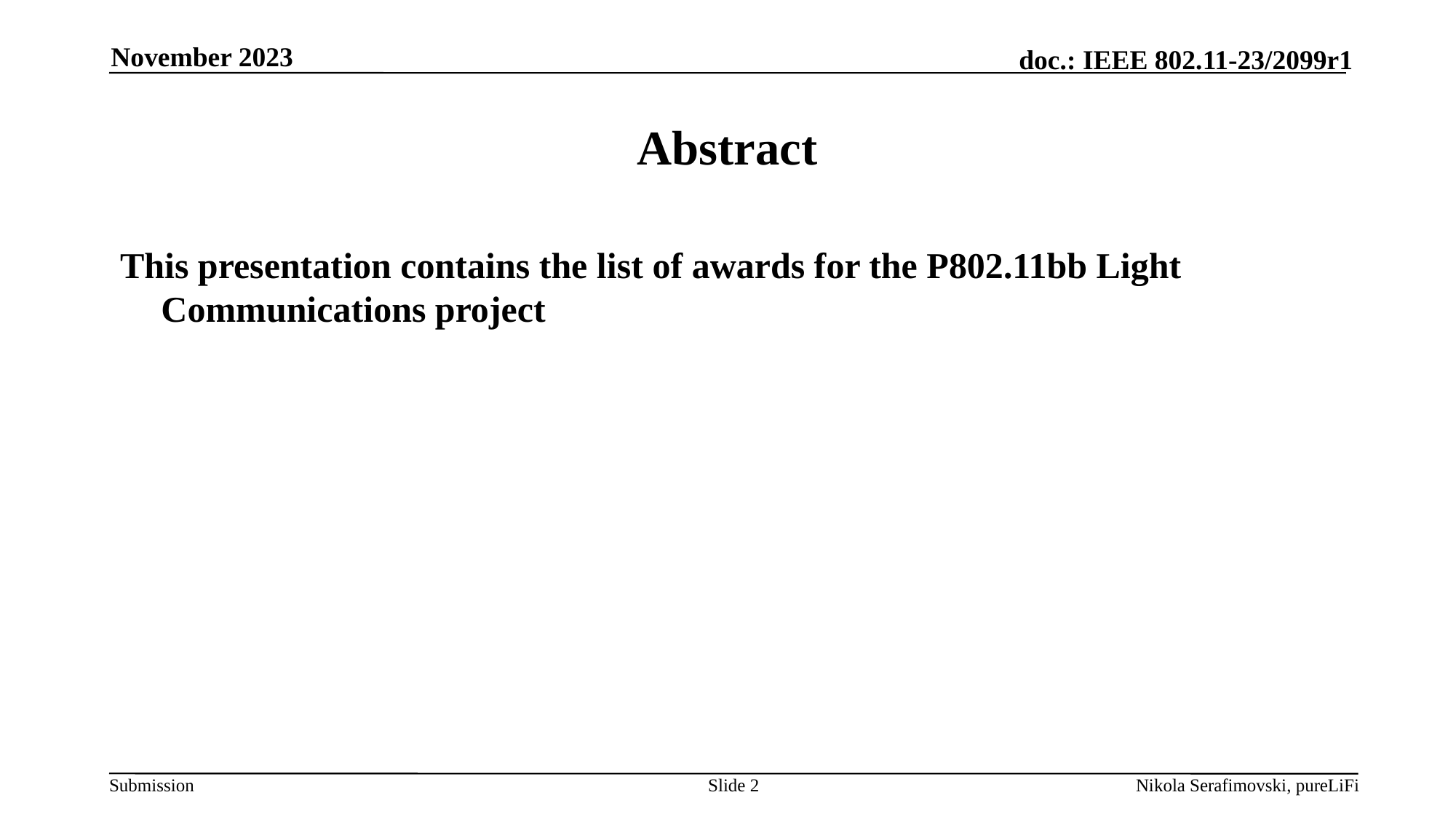

November 2023
# Abstract
This presentation contains the list of awards for the P802.11bb Light Communications project
Slide 2
Nikola Serafimovski, pureLiFi